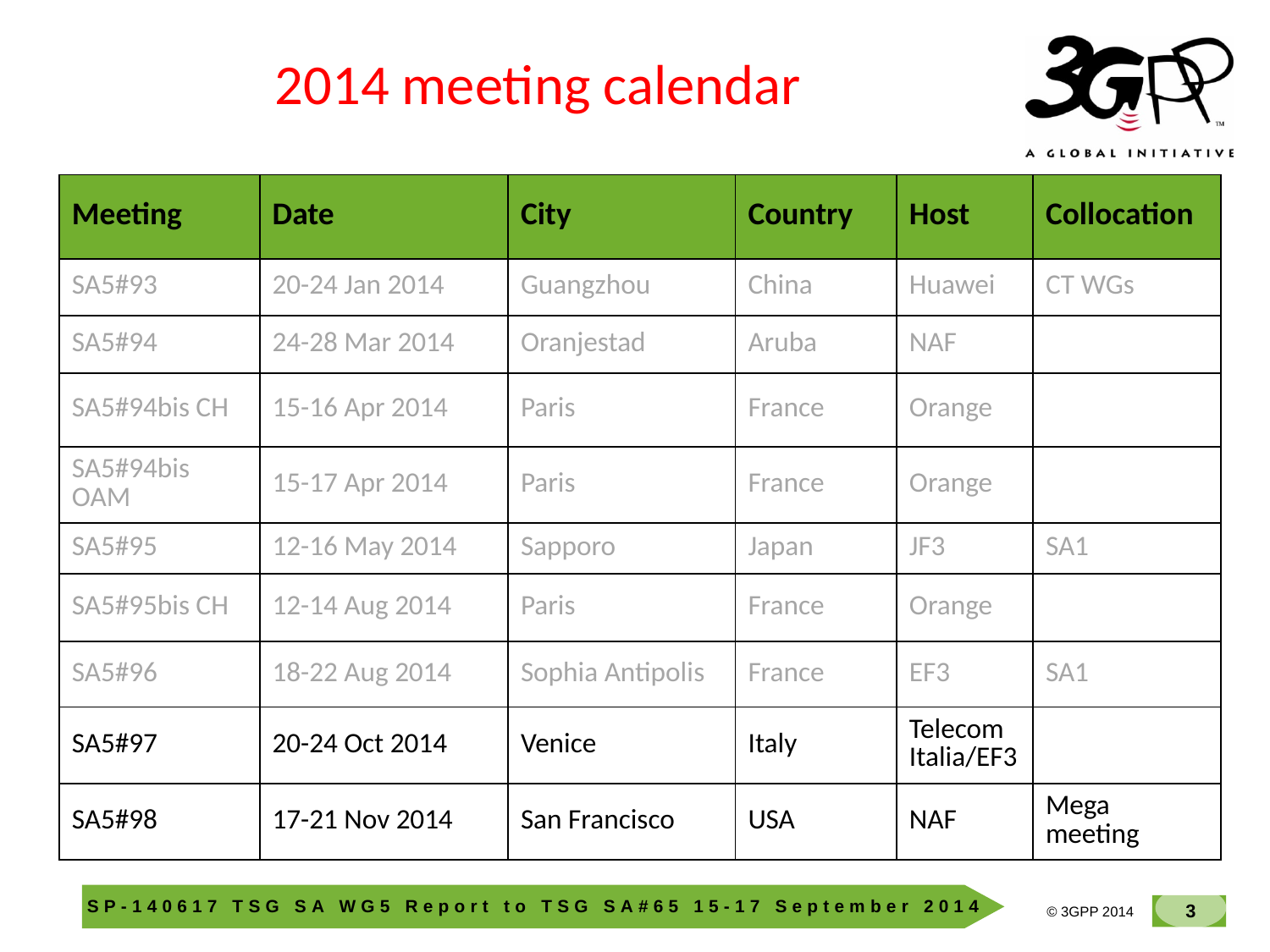

# 2014 meeting calendar
| Meeting | Date | City | Country | Host | Collocation |
| --- | --- | --- | --- | --- | --- |
| SA5#93 | 20-24 Jan 2014 | Guangzhou | China | Huawei | CT WGs |
| SA5#94 | 24-28 Mar 2014 | Oranjestad | Aruba | NAF |  |
| SA5#94bis CH | 15-16 Apr 2014 | Paris | France | Orange |  |
| SA5#94bis OAM | 15-17 Apr 2014 | Paris | France | Orange |  |
| SA5#95 | 12-16 May 2014 | Sapporo | Japan | JF3 | SA1 |
| SA5#95bis CH | 12-14 Aug 2014 | Paris | France | Orange |  |
| SA5#96 | 18-22 Aug 2014 | Sophia Antipolis | France | EF3 | SA1 |
| SA5#97 | 20-24 Oct 2014 | Venice | Italy | Telecom Italia/EF3 |  |
| SA5#98 | 17-21 Nov 2014 | San Francisco | USA | NAF | Mega meeting |